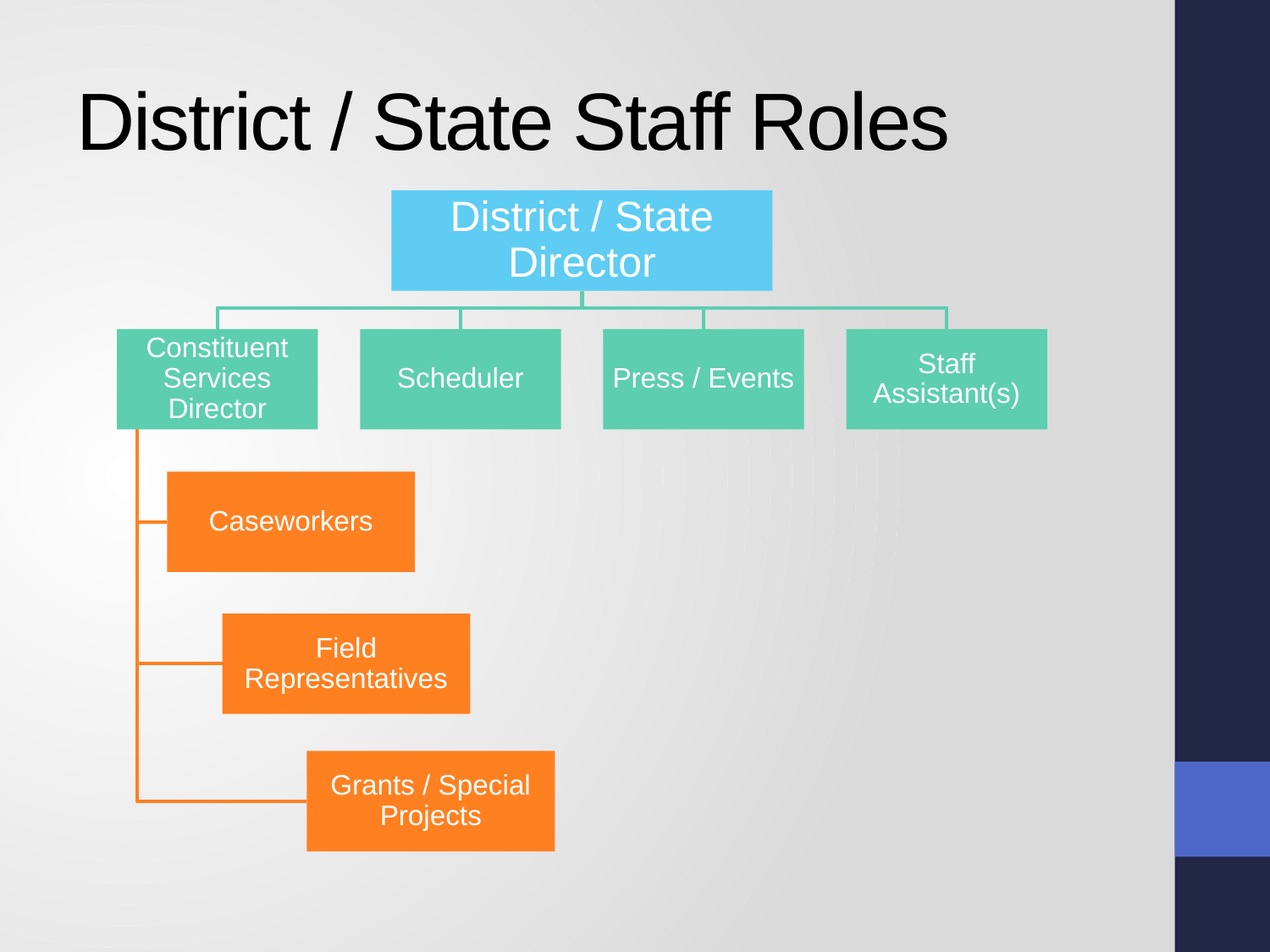

# District / State Staff Roles
District / State Director
Constituent Services Director
Caseworkers
Field Representatives
Grants / Special Projects
Scheduler
Press / Events
Staff Assistant(s)